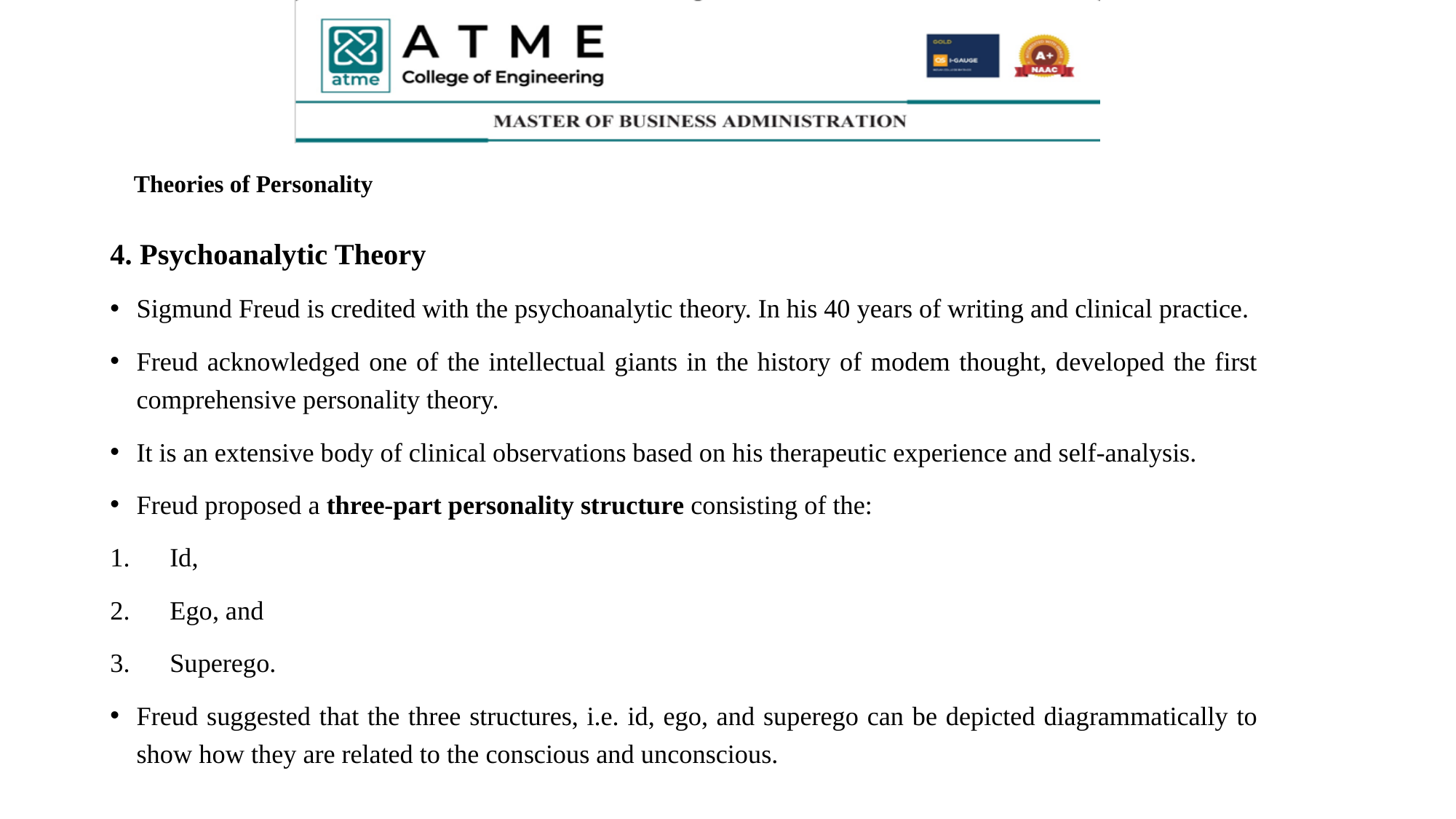

# Theories of Personality
4. Psychoanalytic Theory
Sigmund Freud is credited with the psychoanalytic theory. In his 40 years of writing and clinical practice.
Freud acknowledged one of the intellectual giants in the history of modem thought, developed the first comprehensive personality theory.
It is an extensive body of clinical observations based on his therapeutic experience and self-analysis.
Freud proposed a three-part personality structure consisting of the:
Id,
Ego, and
Superego.
Freud suggested that the three structures, i.e. id, ego, and superego can be depicted diagrammatically to show how they are related to the conscious and unconscious.